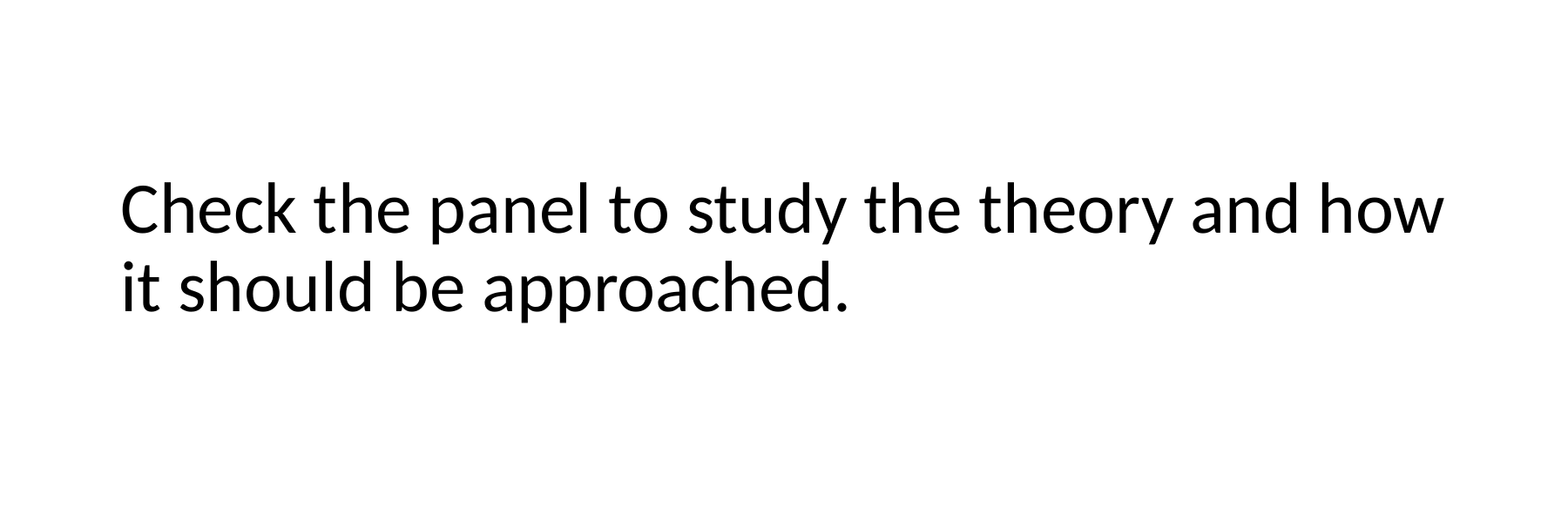

Check the panel to study the theory and how it should be approached.